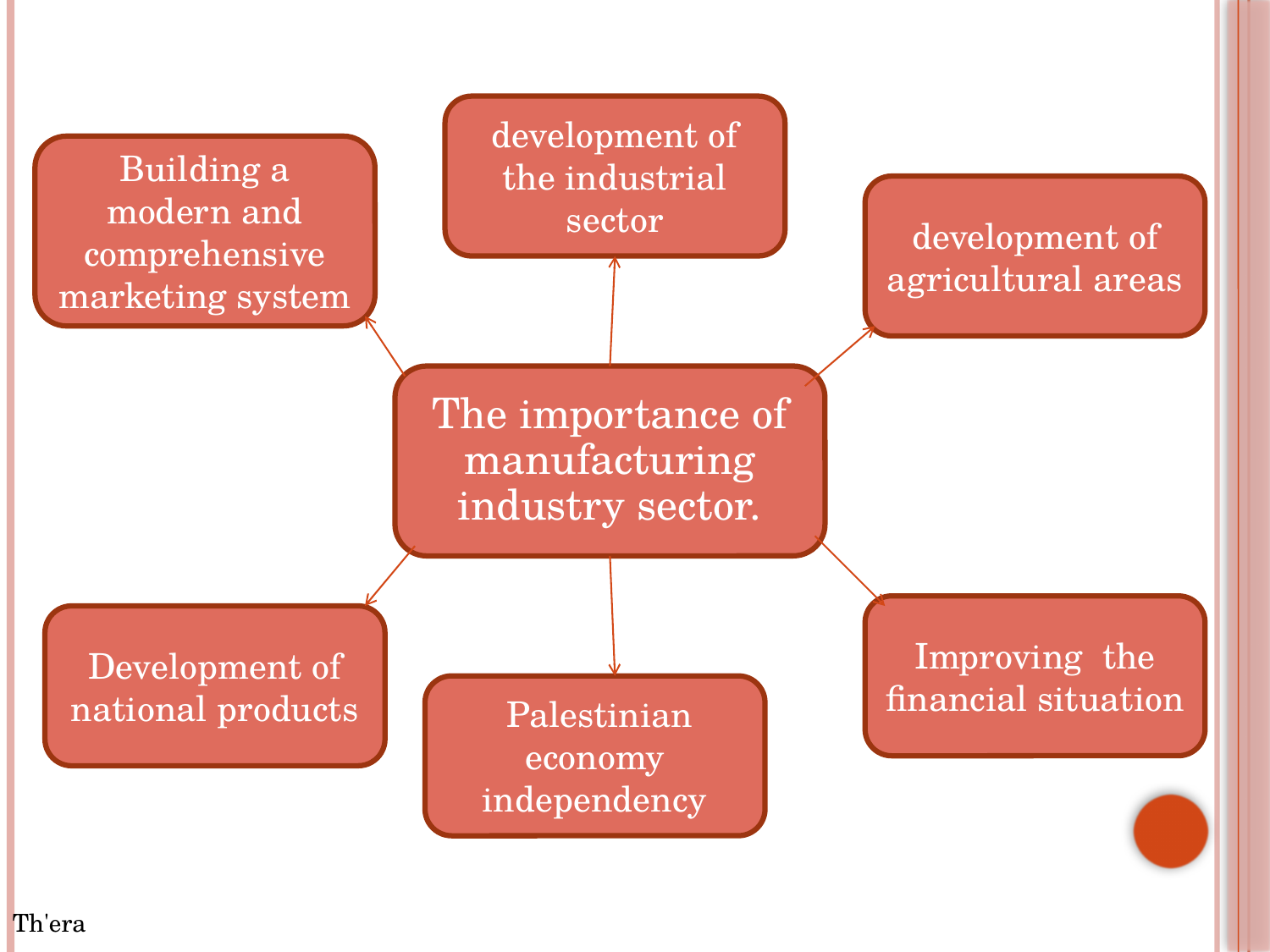

development of the industrial sector
Building a modern and comprehensive marketing system
development of agricultural areas
The importance of manufacturing industry sector.
Improving  the financial situation
Development of national products
 Palestinian economy independency
Th'era